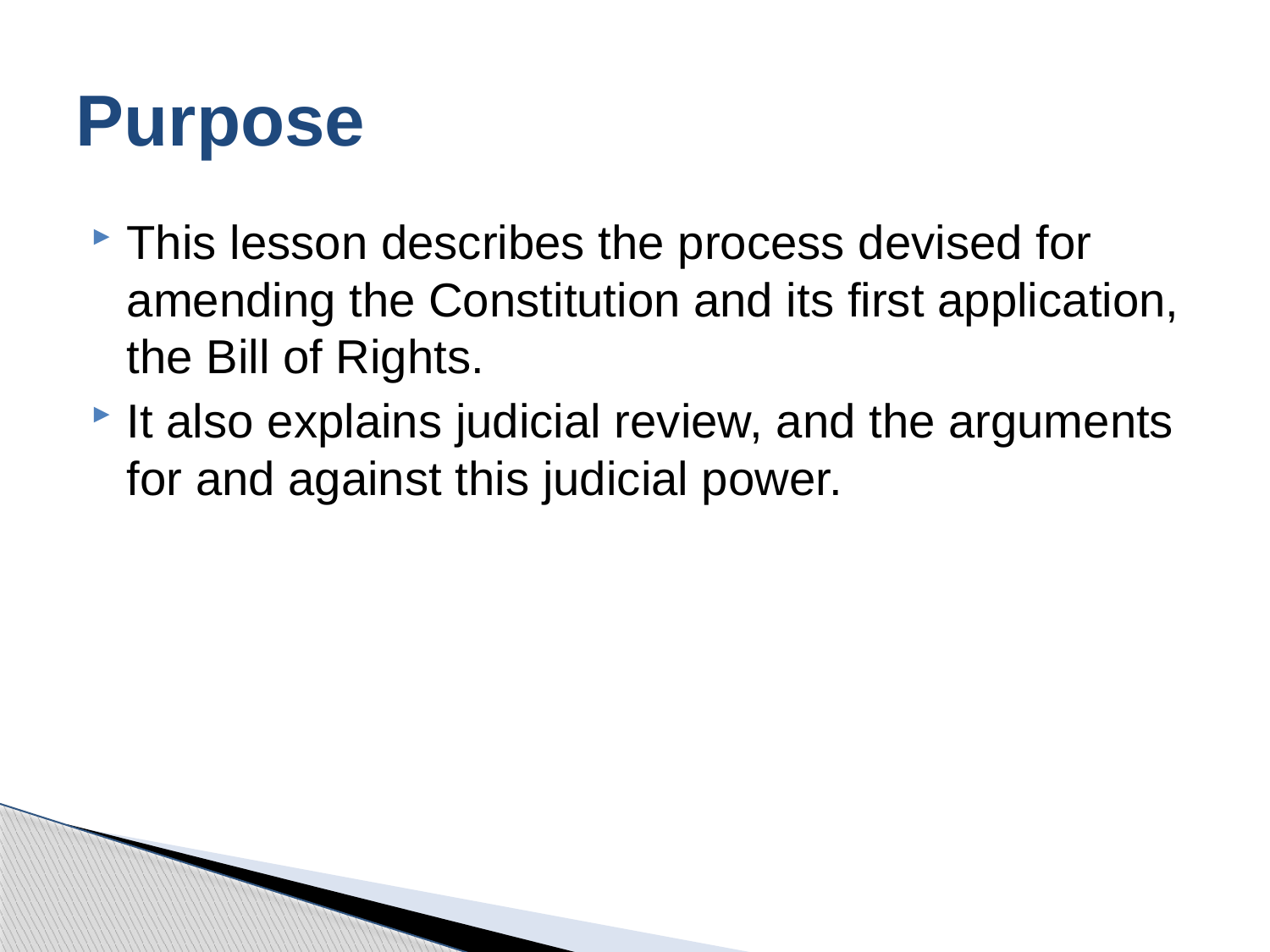

# Purpose
This lesson describes the process devised for amending the Constitution and its first application, the Bill of Rights.
It also explains judicial review, and the arguments for and against this judicial power.